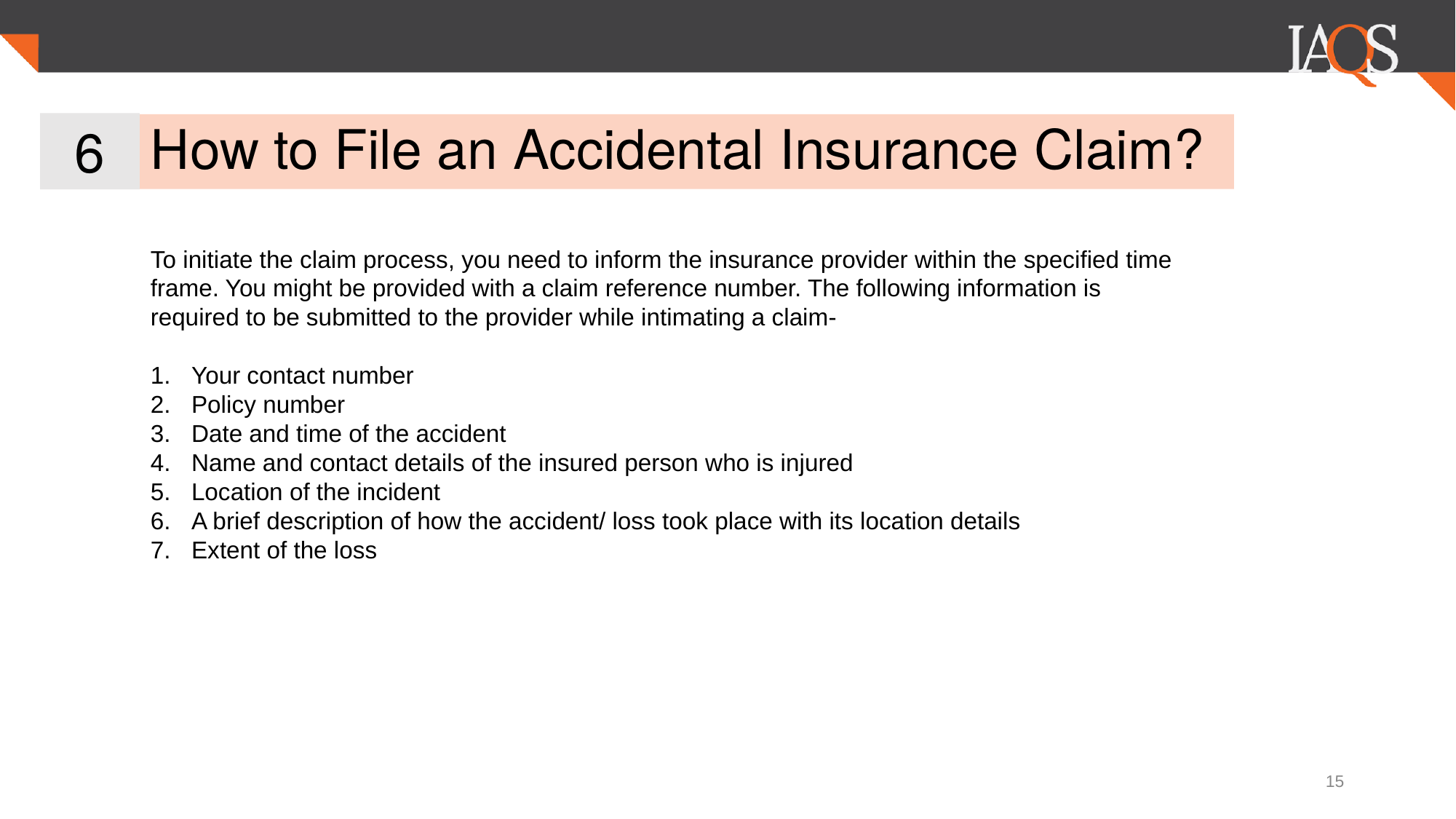

6
# How to File an Accidental Insurance Claim?
To initiate the claim process, you need to inform the insurance provider within the specified time frame. You might be provided with a claim reference number. The following information is required to be submitted to the provider while intimating a claim-

Your contact number
Policy number
Date and time of the accident
Name and contact details of the insured person who is injured
Location of the incident
A brief description of how the accident/ loss took place with its location details
Extent of the loss
15